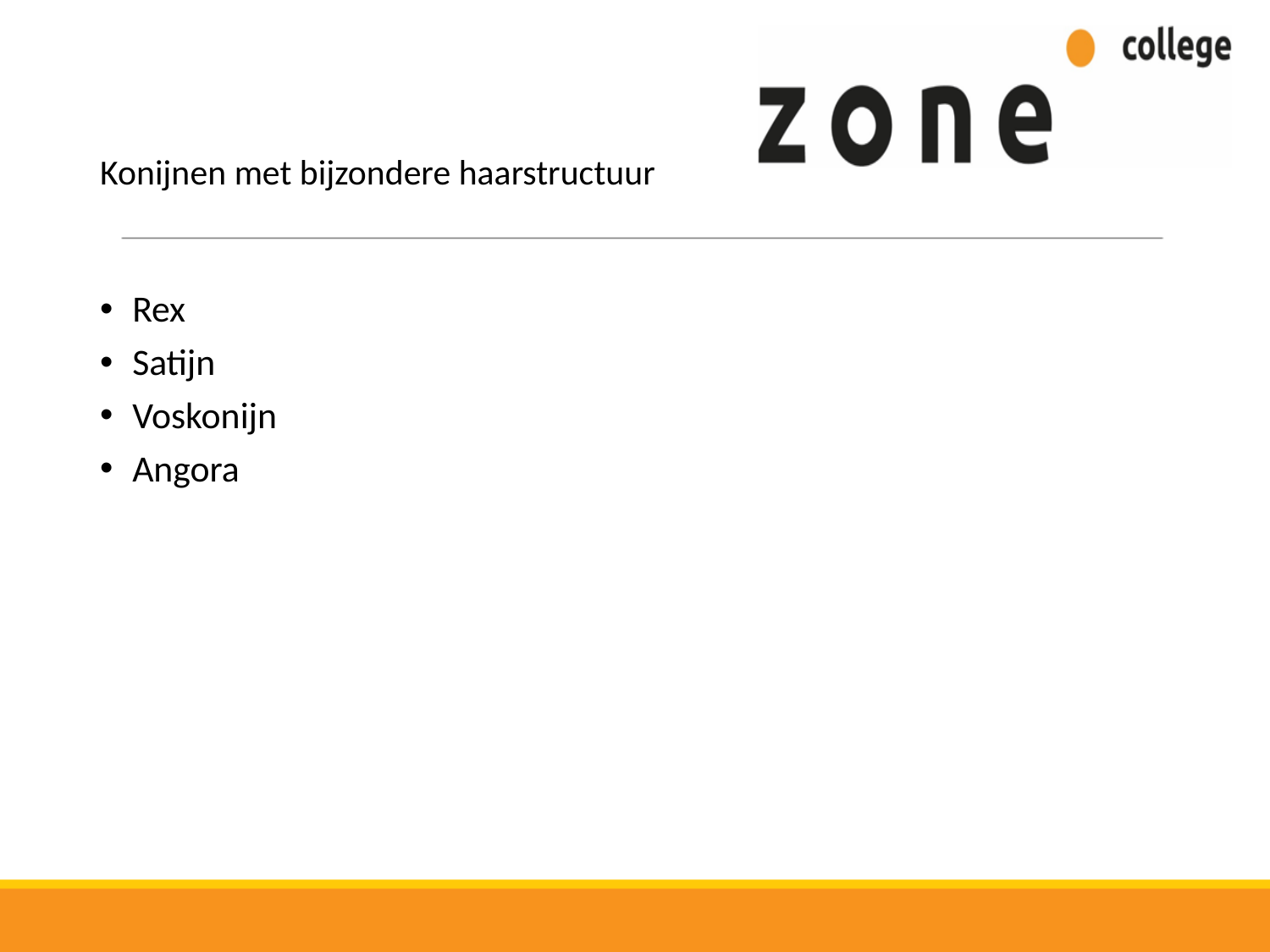

# Konijnen met bijzondere haarstructuur
 Rex
 Satijn
 Voskonijn
 Angora